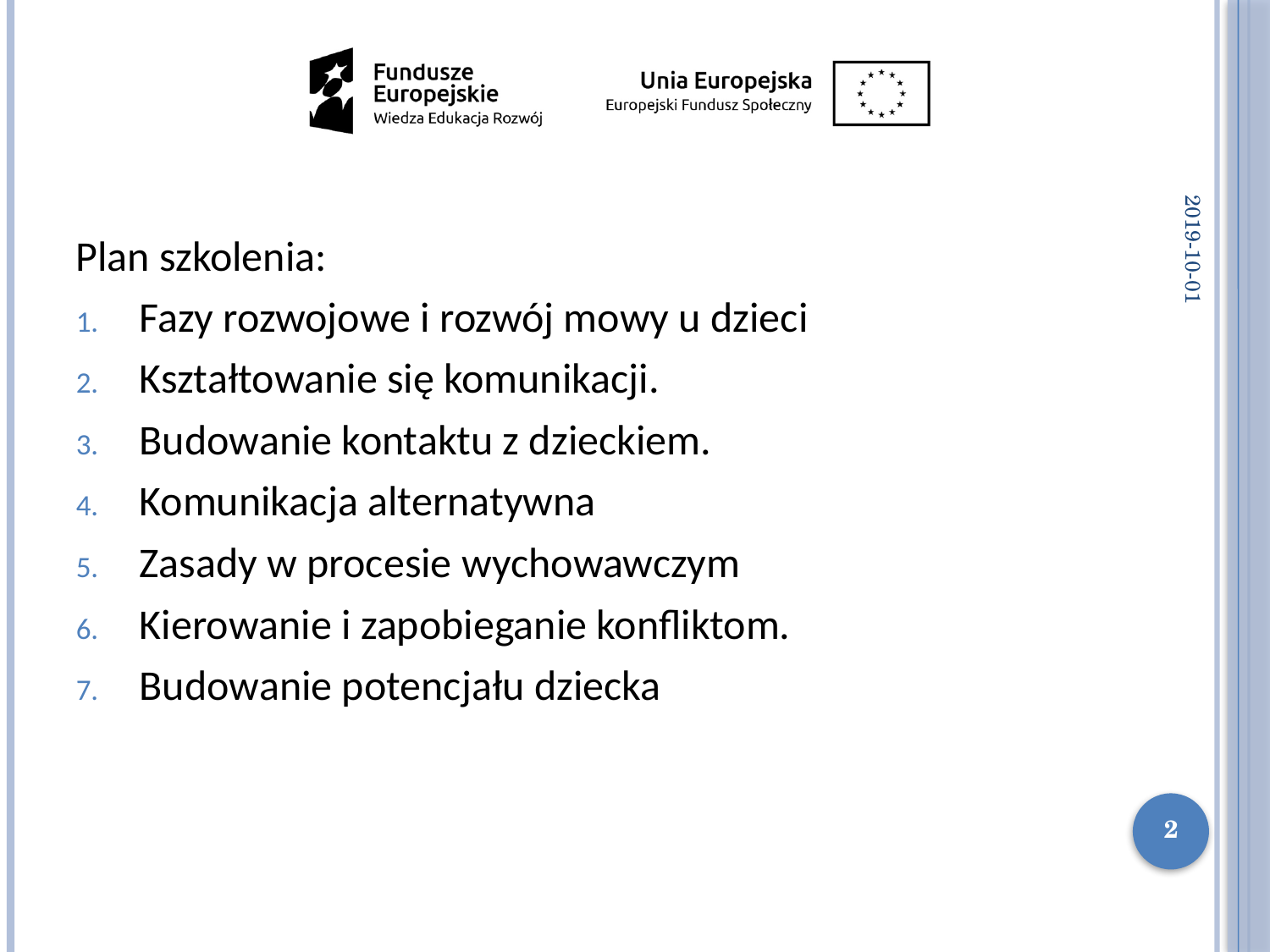

2019-10-01
Plan szkolenia:
Fazy rozwojowe i rozwój mowy u dzieci
Kształtowanie się komunikacji.
Budowanie kontaktu z dzieckiem.
Komunikacja alternatywna
Zasady w procesie wychowawczym
Kierowanie i zapobieganie konfliktom.
Budowanie potencjału dziecka
2